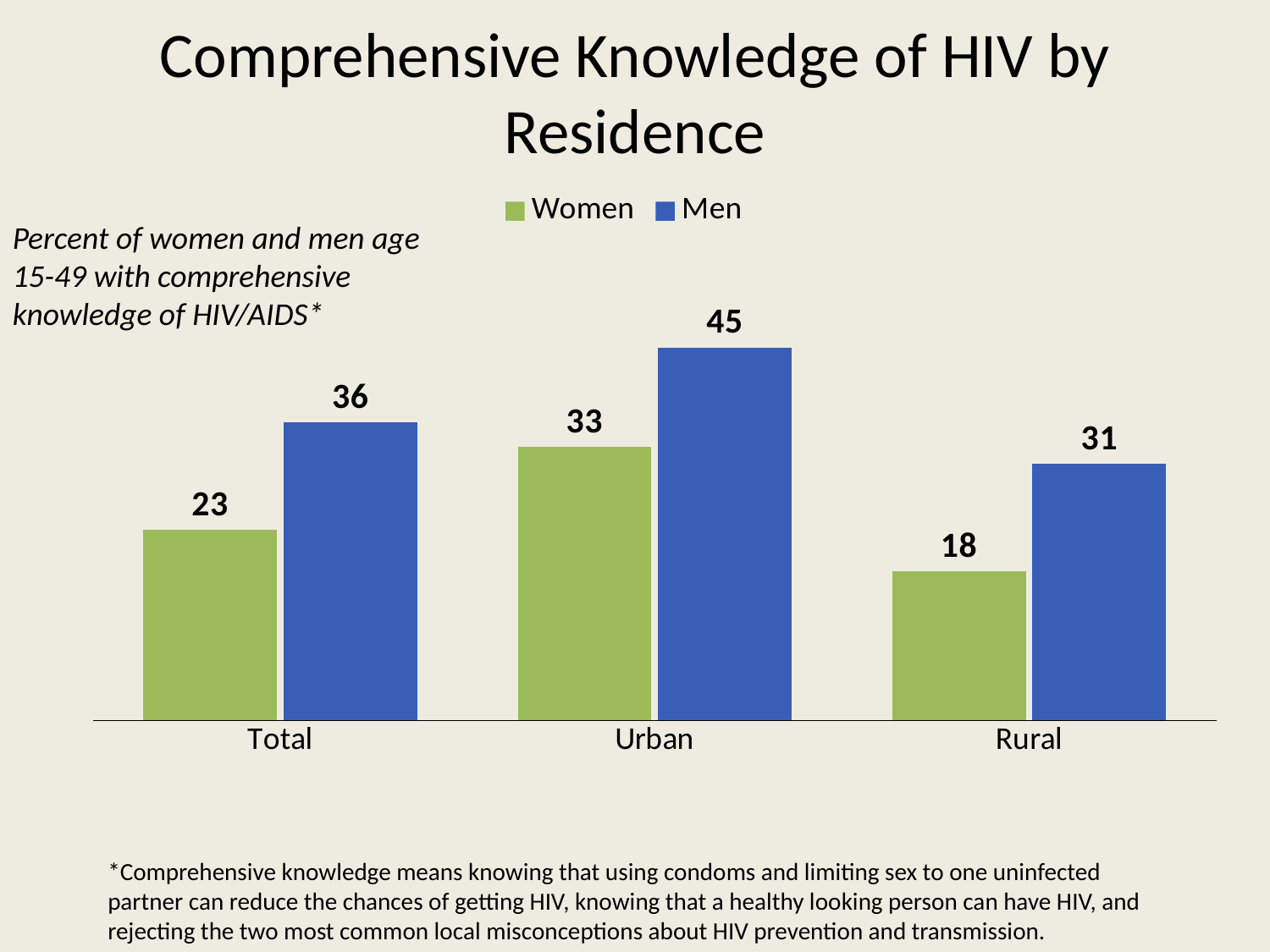

# Comprehensive Knowledge of HIV by Residence

### Chart

| Category | Women | Men |
|---|---|---|
| Total | 23.0 | 36.0 |
| Urban | 33.0 | 45.0 |
| Rural | 18.0 | 31.0 |
Percent of women and men age 15-49 with comprehensive knowledge of HIV/AIDS*
*Comprehensive knowledge means knowing that using condoms and limiting sex to one uninfected partner can reduce the chances of getting HIV, knowing that a healthy looking person can have HIV, and rejecting the two most common local misconceptions about HIV prevention and transmission.